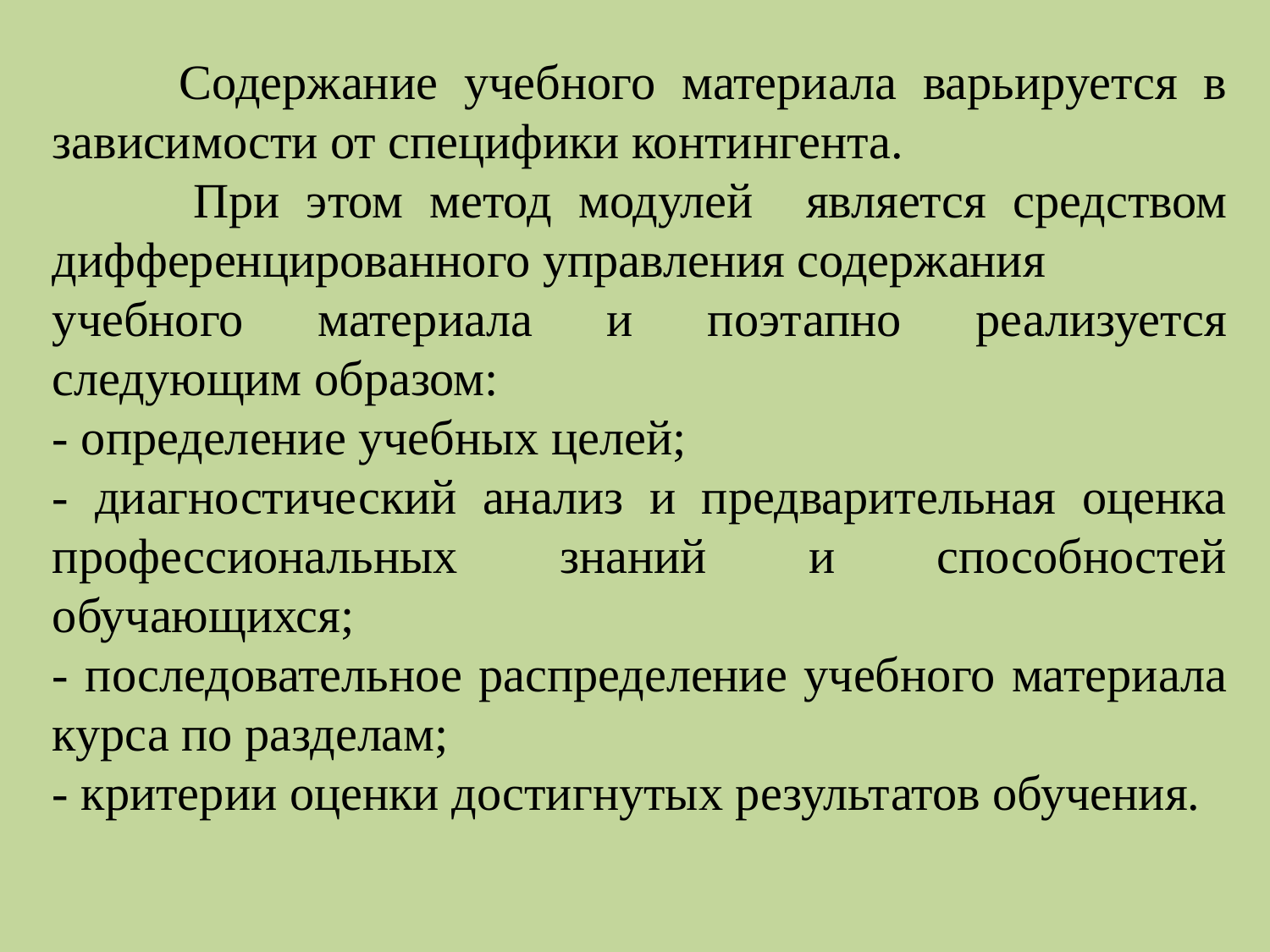

Содержание учебного материала варьируется в зависимости от специфики контингента.
 	При этом метод модулей  является средством дифференцированного управления содержания
учебного материала и поэтапно реализуется следующим образом:
- определение учебных целей;
- диагностический анализ и предварительная оценка профессиональных знаний и способностей обучающихся;
- последовательное распределение учебного материала курса по разделам;
- критерии оценки достигнутых результатов обучения.